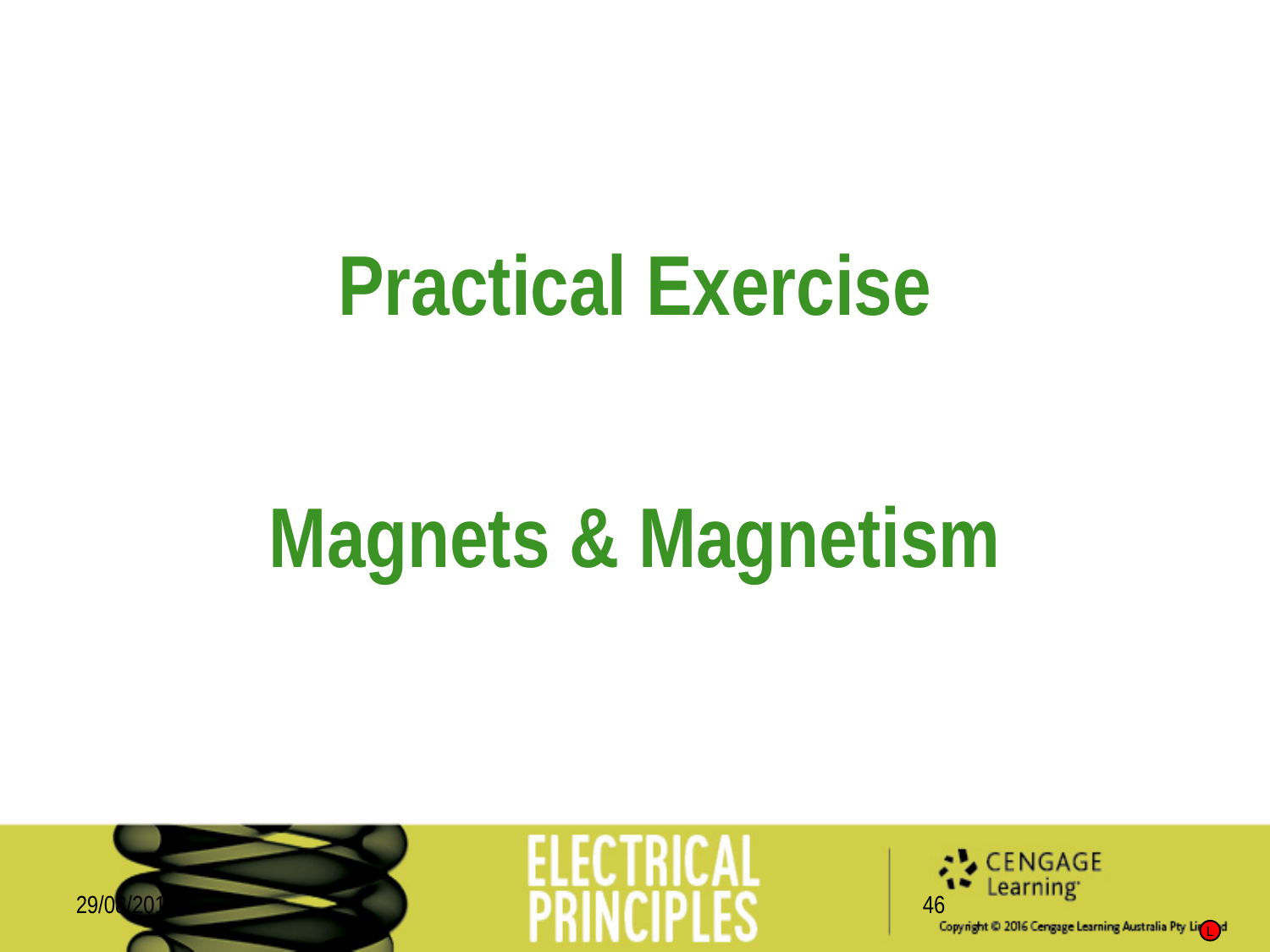

Practical Exercise
Magnets & Magnetism
29/08/2018
46
L